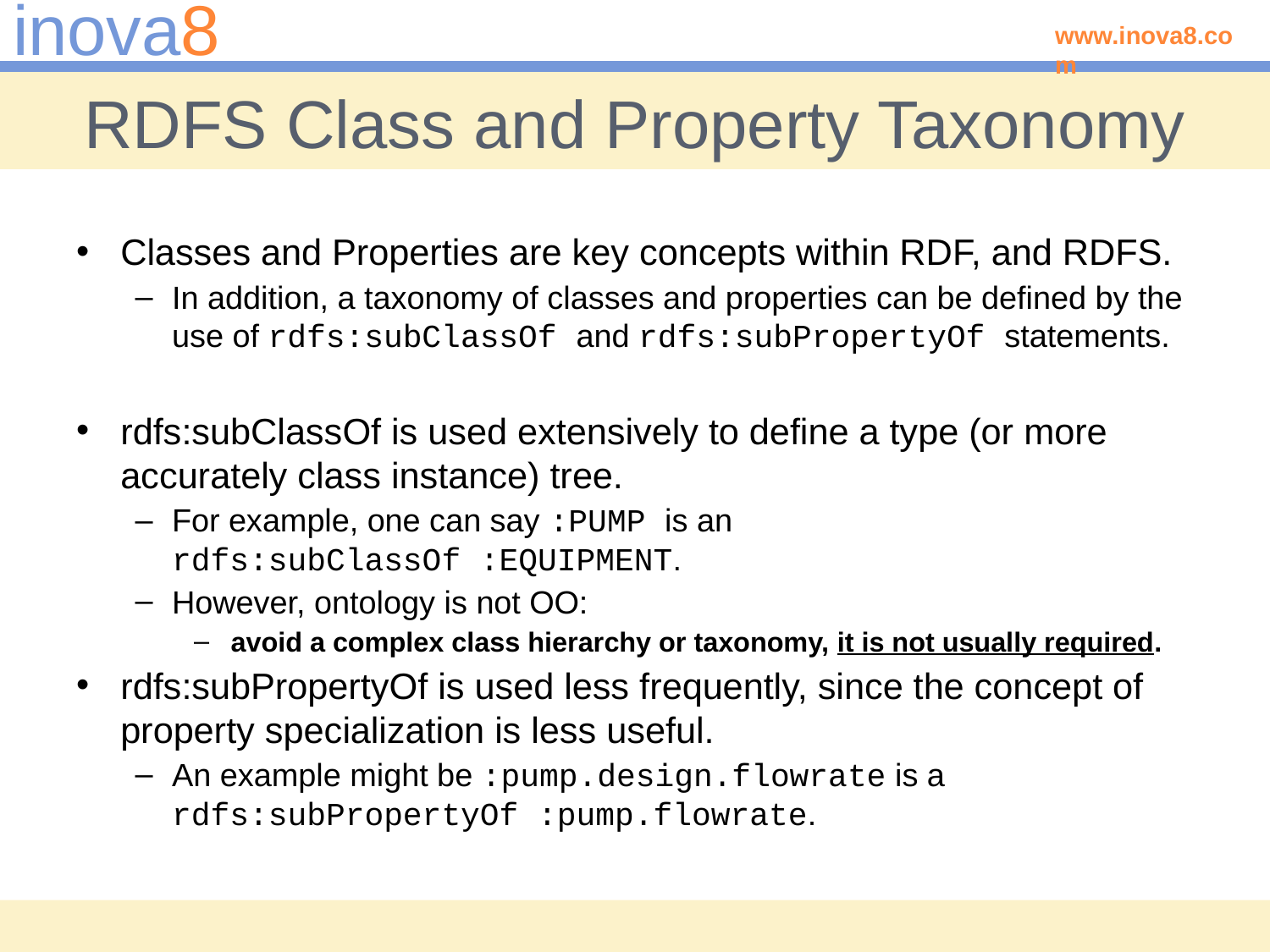

# RDFS Class and Property Taxonomy
Classes and Properties are key concepts within RDF, and RDFS.
In addition, a taxonomy of classes and properties can be defined by the use of rdfs:subClassOf and rdfs:subPropertyOf statements.

rdfs:subClassOf is used extensively to define a type (or more accurately class instance) tree.
For example, one can say :PUMP is an rdfs:subClassOf :EQUIPMENT.
However, ontology is not OO:
avoid a complex class hierarchy or taxonomy, it is not usually required.
rdfs:subPropertyOf is used less frequently, since the concept of property specialization is less useful.
An example might be :pump.design.flowrate is a rdfs:subPropertyOf :pump.flowrate.